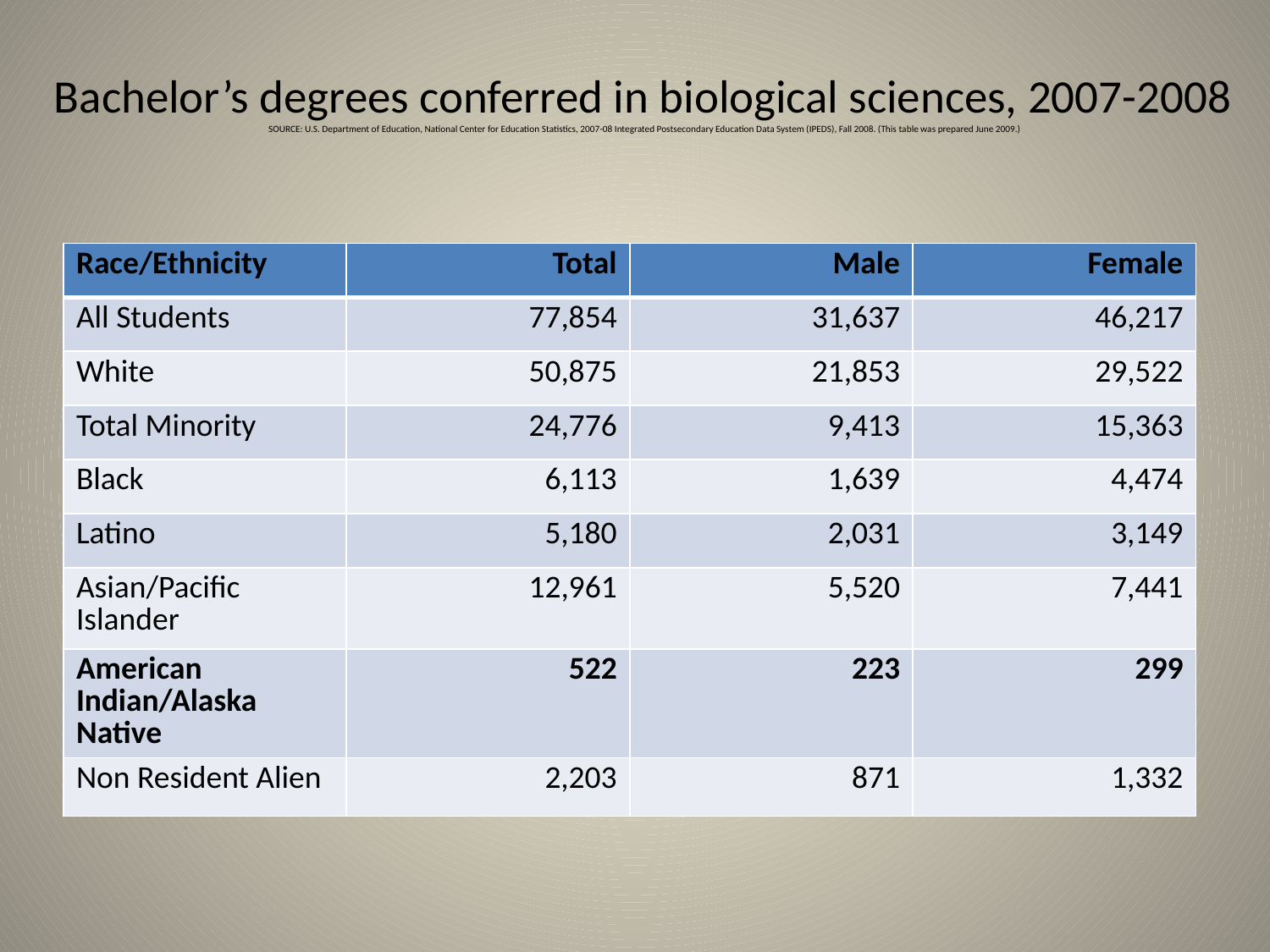

# Bachelor’s degrees conferred in biological sciences, 2007-2008 SOURCE: U.S. Department of Education, National Center for Education Statistics, 2007-08 Integrated Postsecondary Education Data System (IPEDS), Fall 2008. (This table was prepared June 2009.)
| Race/Ethnicity | Total | Male | Female |
| --- | --- | --- | --- |
| All Students | 77,854 | 31,637 | 46,217 |
| White | 50,875 | 21,853 | 29,522 |
| Total Minority | 24,776 | 9,413 | 15,363 |
| Black | 6,113 | 1,639 | 4,474 |
| Latino | 5,180 | 2,031 | 3,149 |
| Asian/Pacific Islander | 12,961 | 5,520 | 7,441 |
| American Indian/Alaska Native | 522 | 223 | 299 |
| Non Resident Alien | 2,203 | 871 | 1,332 |